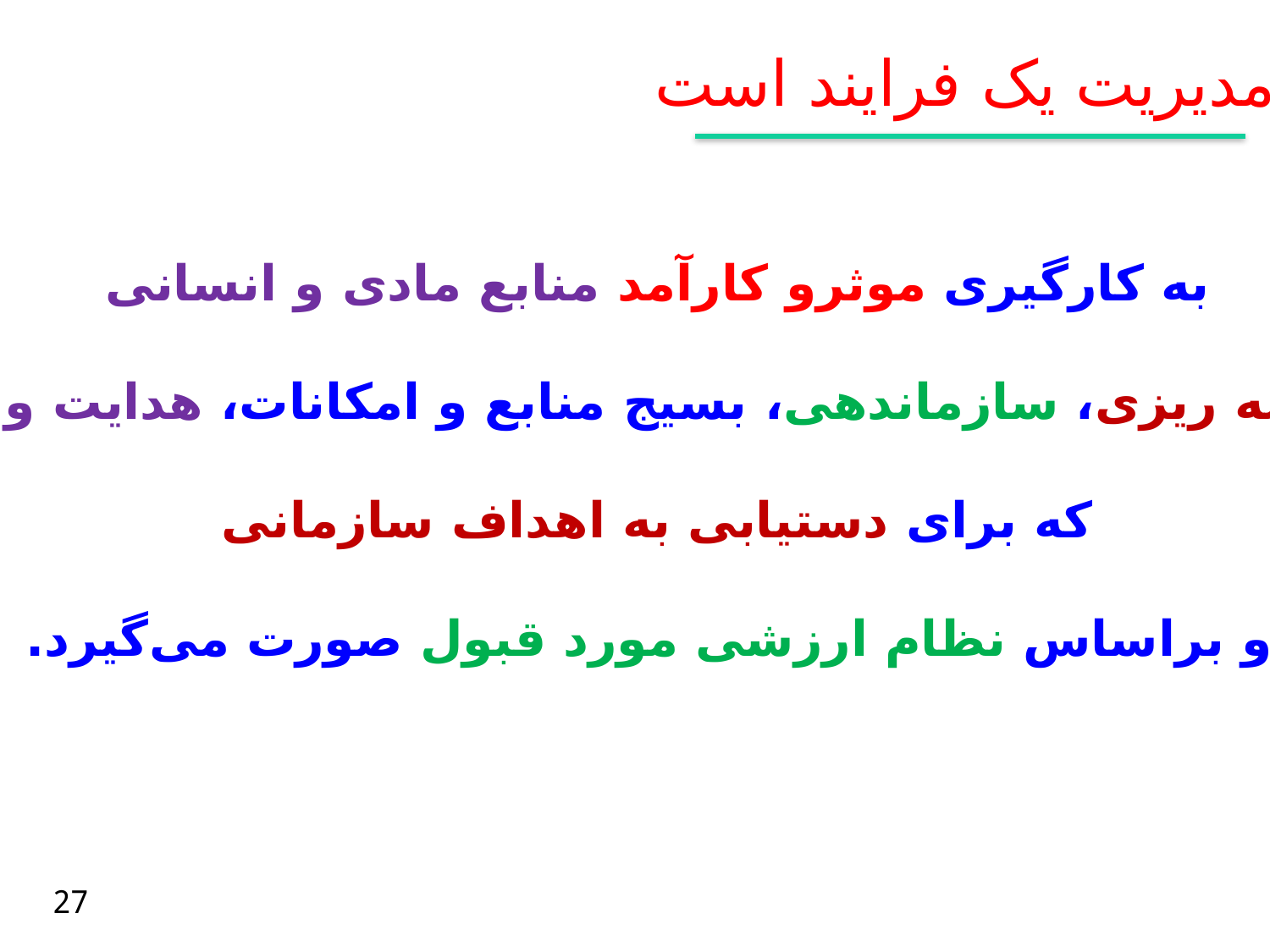

مدیریت یک فرایند است
به کارگیری موثرو کارآمد منابع مادی و انسانی
در برنامه ریزی، سازماندهی، بسیج منابع و امکانات، هدایت و کنترل
که برای دستیابی به اهداف سازمانی
و براساس نظام ارزشی مورد قبول صورت می‌گیرد.
27